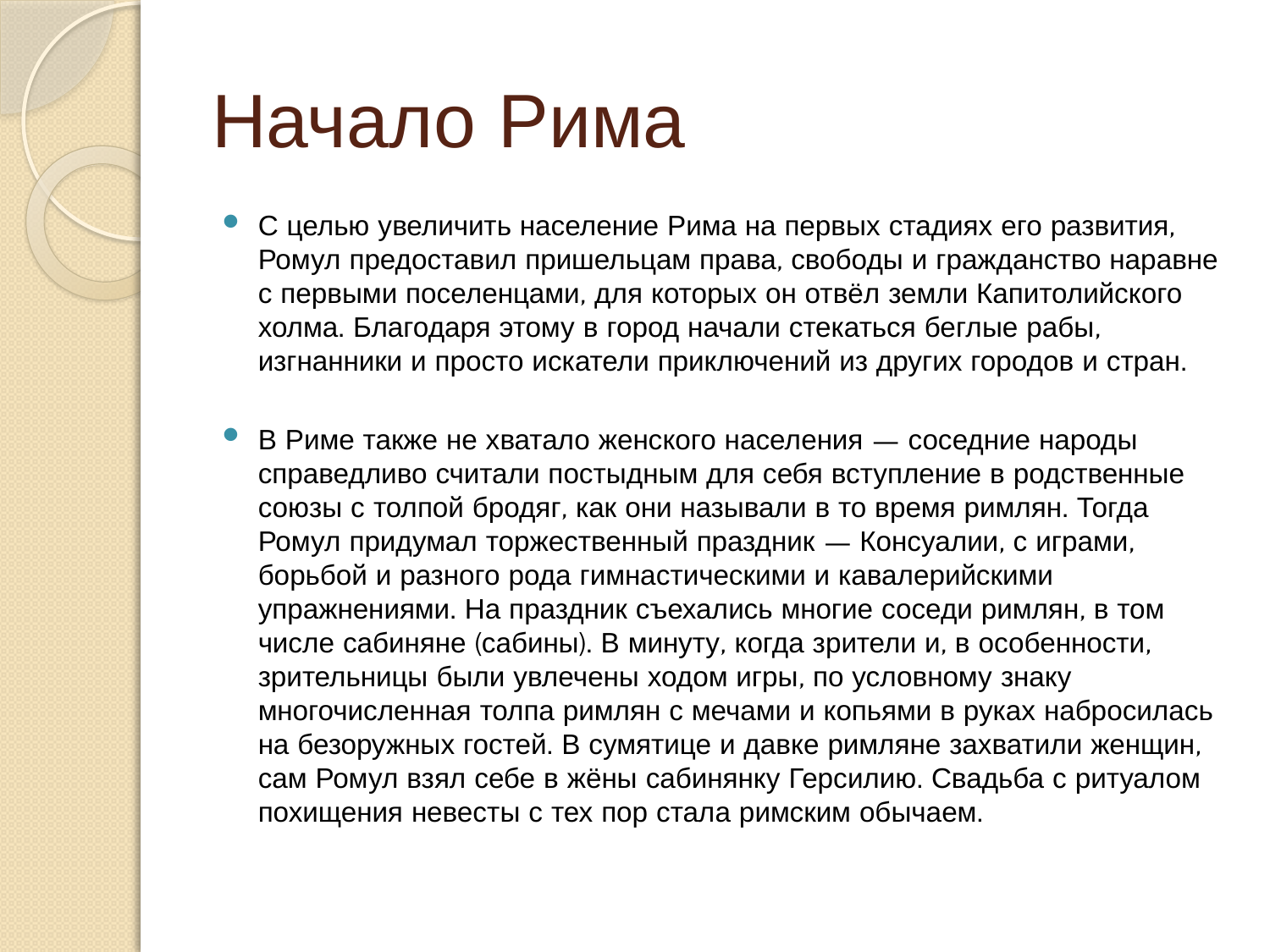

# Начало Рима
С целью увеличить население Рима на первых стадиях его развития, Ромул предоставил пришельцам права, свободы и гражданство наравне с первыми поселенцами, для которых он отвёл земли Капитолийского холма. Благодаря этому в город начали стекаться беглые рабы, изгнанники и просто искатели приключений из других городов и стран.

В Риме также не хватало женского населения — соседние народы справедливо считали постыдным для себя вступление в родственные союзы с толпой бродяг, как они называли в то время римлян. Тогда Ромул придумал торжественный праздник — Консуалии, с играми, борьбой и разного рода гимнастическими и кавалерийскими упражнениями. На праздник съехались многие соседи римлян, в том числе сабиняне (сабины). В минуту, когда зрители и, в особенности, зрительницы были увлечены ходом игры, по условному знаку многочисленная толпа римлян с мечами и копьями в руках набросилась на безоружных гостей. В сумятице и давке римляне захватили женщин, сам Ромул взял себе в жёны сабинянку Герсилию. Свадьба с ритуалом похищения невесты с тех пор стала римским обычаем.